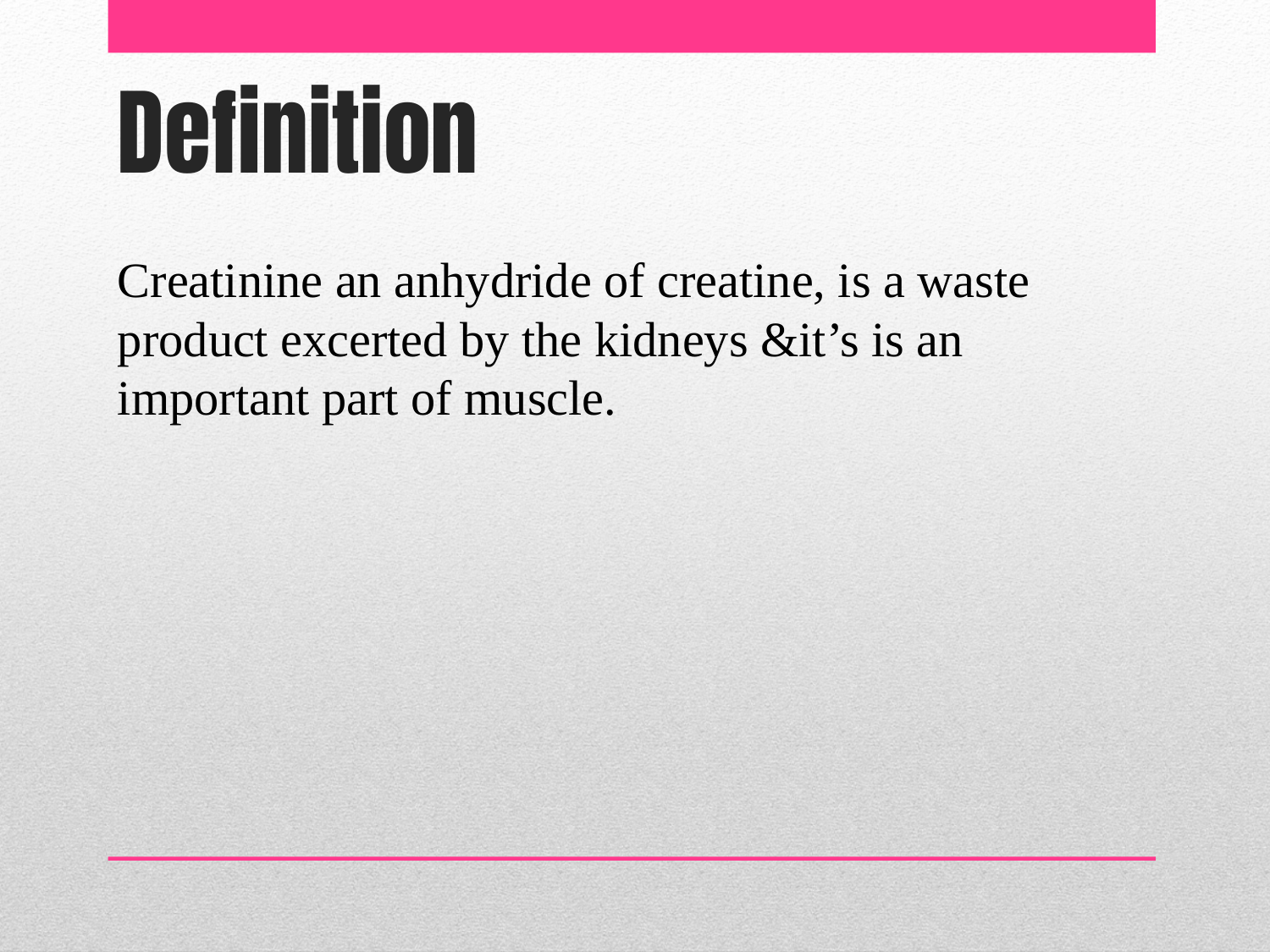

# Definition
Creatinine an anhydride of creatine, is a waste product excerted by the kidneys &it’s is an important part of muscle.